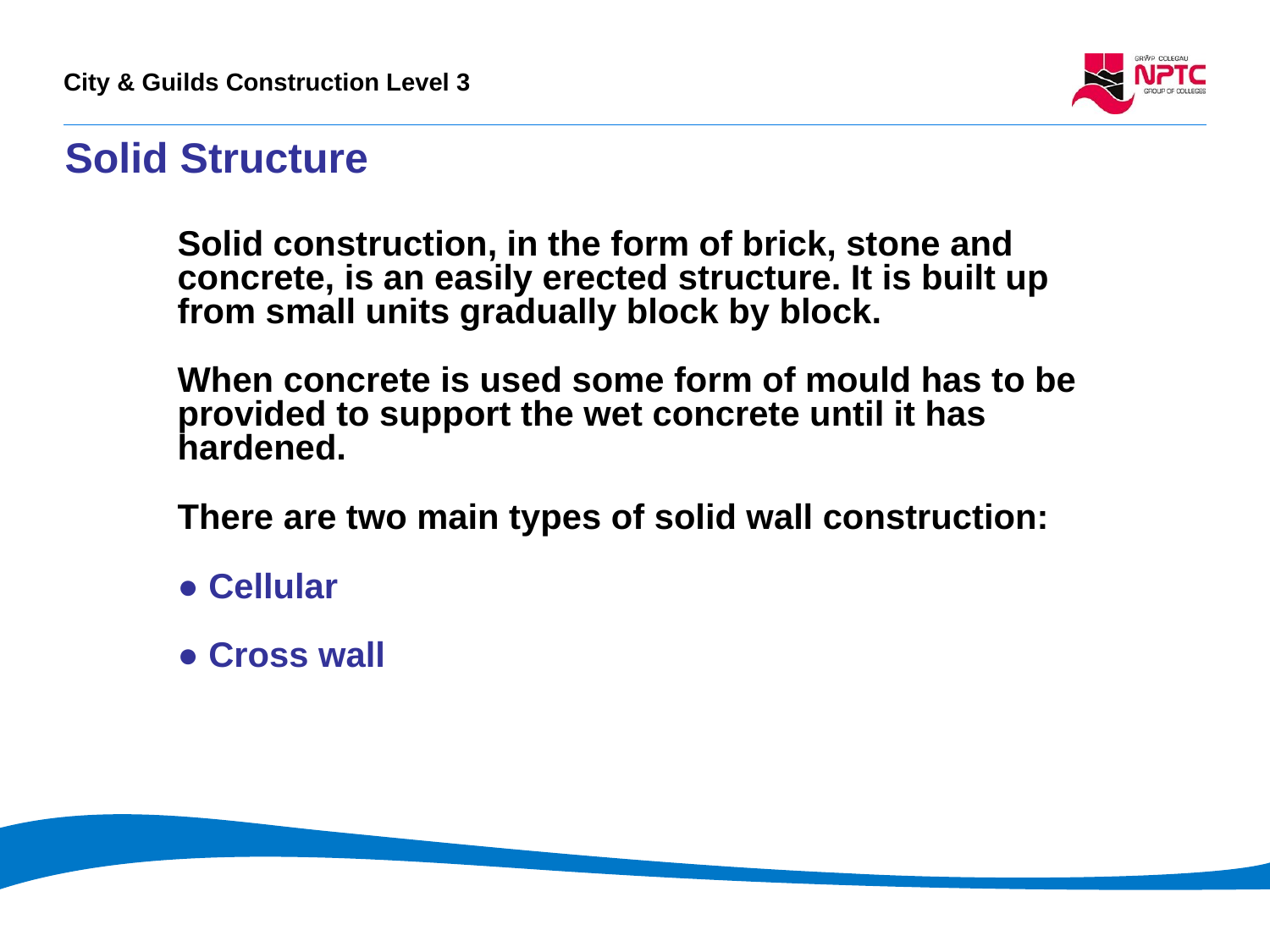

# Solid Structure
Solid construction, in the form of brick, stone and concrete, is an easily erected structure. It is built up from small units gradually block by block.
When concrete is used some form of mould has to be provided to support the wet concrete until it has hardened.
There are two main types of solid wall construction:
● Cellular
● Cross wall